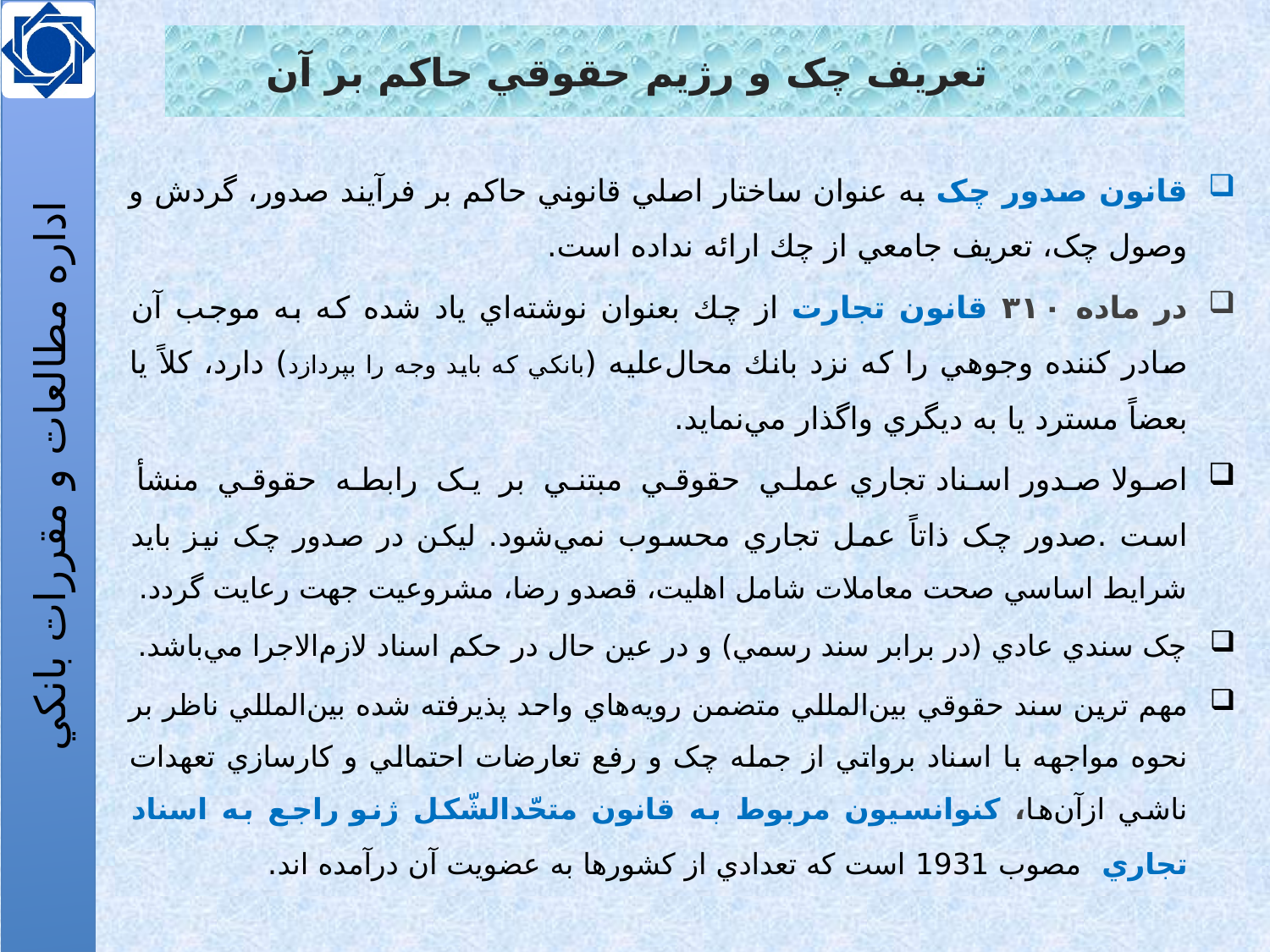

# تعريف چک و رژيم حقوقي حاکم بر آن
قانون صدور چک به عنوان ساختار اصلي قانوني حاکم بر فرآيند صدور، گردش و وصول چک، تعريف جامعي از چك ارائه نداده است.
در ماده ۳۱۰ قانون تجارت از چك بعنوان نوشته‌اي ياد شده كه به موجب آن صادر كننده وجوهي را كه نزد بانك محال‌عليه (بانكي كه بايد وجه را بپردازد) دارد، كلاً يا بعضاً مسترد يا به ديگري واگذار مي‌نمايد.
اصولا صدور اسناد تجاري عملي حقوقي مبتني بر يک رابطه حقوقي منشأ است .صدور چک ذاتاً عمل تجاري محسوب نمي‌شود. ليکن در صدور چک نيز بايد شرايط اساسي صحت معاملات شامل اهليت، قصدو رضا، مشروعيت جهت رعايت گردد.
چک سندي عادي (در برابر سند رسمي) و در عين حال در حکم اسناد لازم‌الاجرا مي‌باشد.
مهم ترين سند حقوقي بين‌المللي متضمن رويه‌هاي واحد پذيرفته شده بين‌المللي ناظر بر نحوه مواجهه با اسناد برواتي از جمله چک و رفع تعارضات احتمالي و کارسازي تعهدات ناشي ازآن‌ها، کنوانسيون مربوط به قانون متحّد‌الشّکل ژنو راجع به اسناد تجاري  مصوب 1931 است که تعدادي از کشورها به عضويت آن درآمده اند.